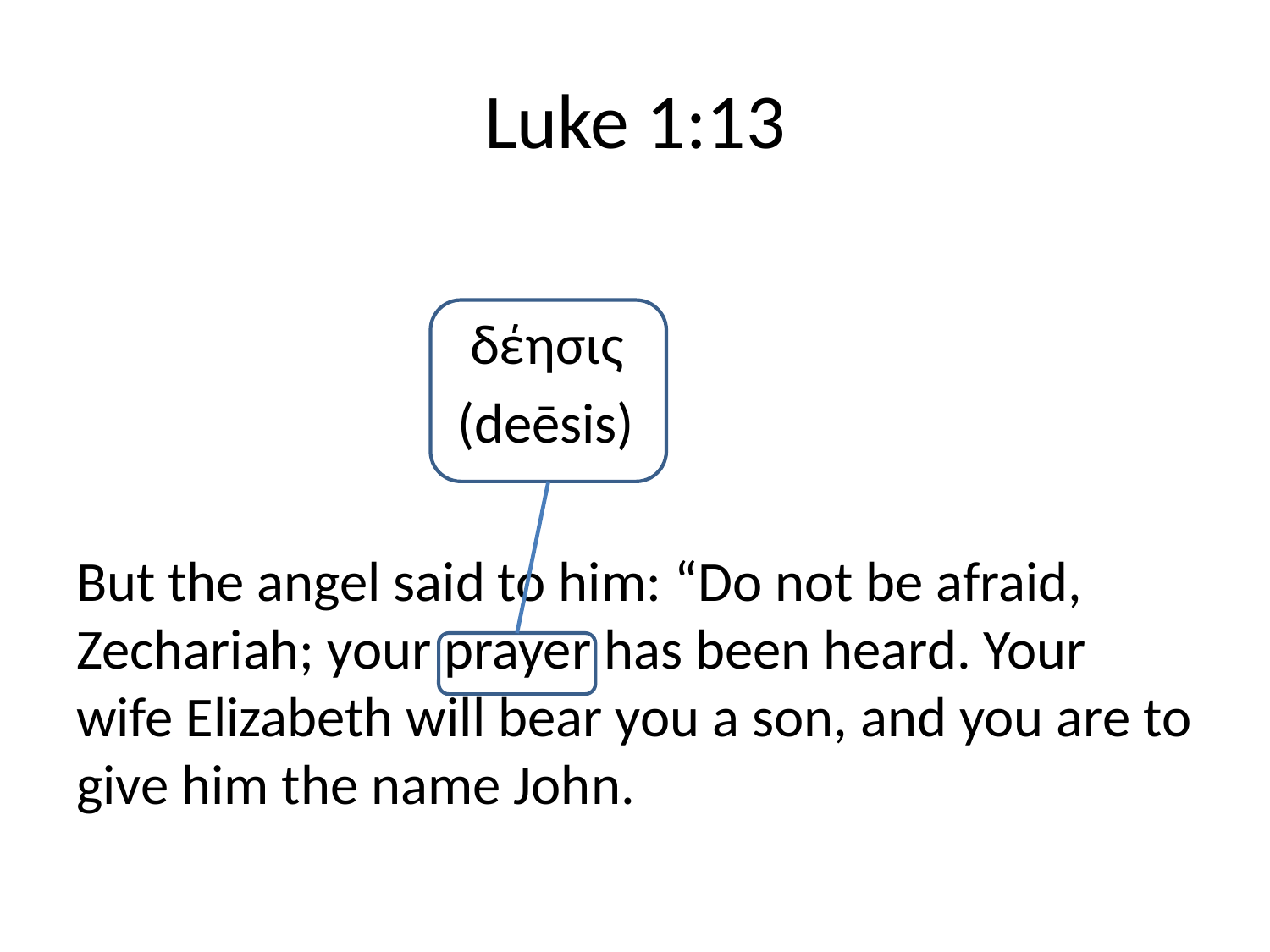

# Luke 1:13

			 δέησις
			(deēsis)

But the angel said to him: “Do not be afraid, Zechariah; your prayer has been heard. Your wife Elizabeth will bear you a son, and you are to give him the name John.